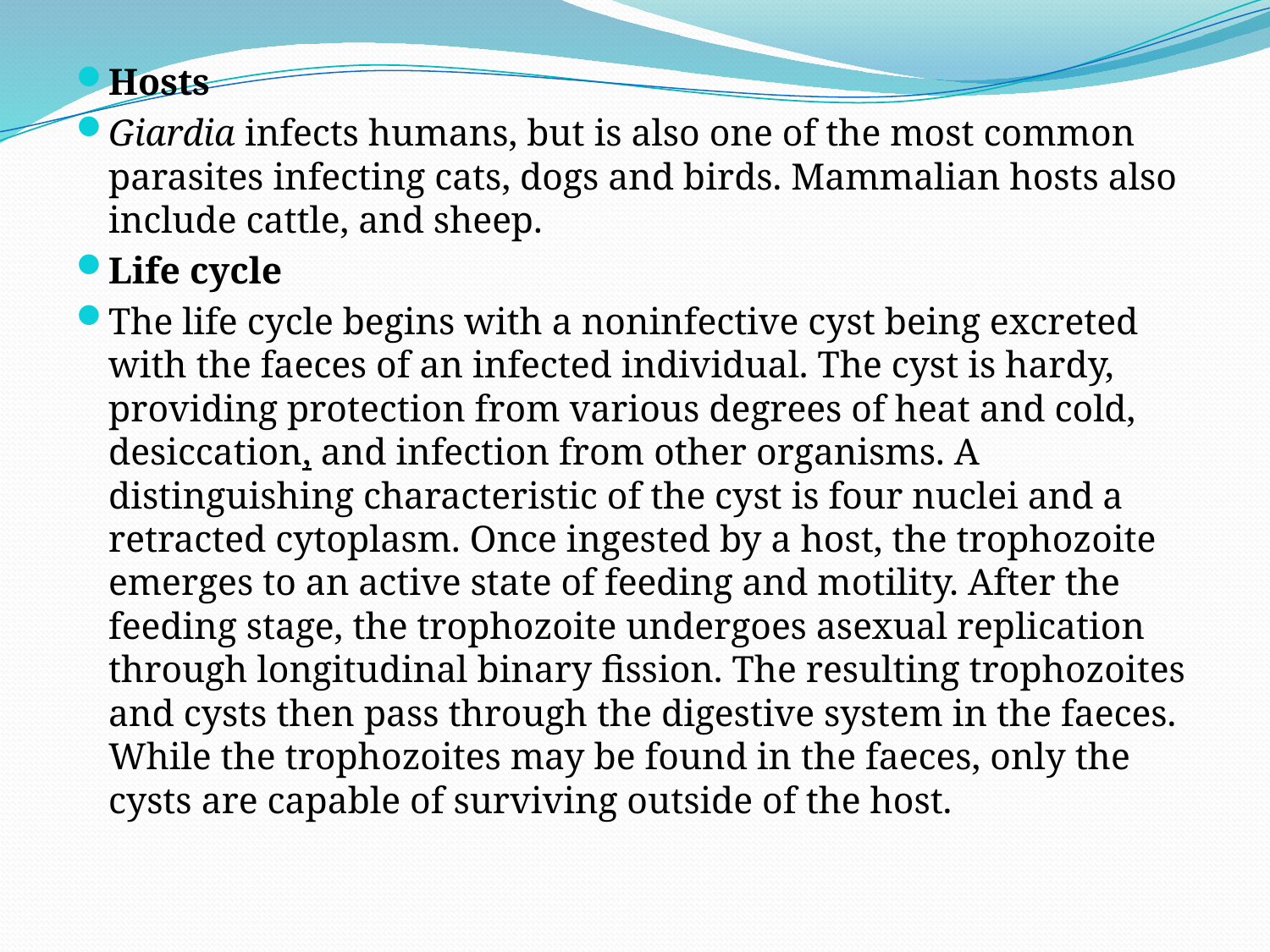

Hosts
Giardia infects humans, but is also one of the most common parasites infecting cats, dogs and birds. Mammalian hosts also include cattle, and sheep.
Life cycle
The life cycle begins with a noninfective cyst being excreted with the faeces of an infected individual. The cyst is hardy, providing protection from various degrees of heat and cold, desiccation, and infection from other organisms. A distinguishing characteristic of the cyst is four nuclei and a retracted cytoplasm. Once ingested by a host, the trophozoite emerges to an active state of feeding and motility. After the feeding stage, the trophozoite undergoes asexual replication through longitudinal binary fission. The resulting trophozoites and cysts then pass through the digestive system in the faeces. While the trophozoites may be found in the faeces, only the cysts are capable of surviving outside of the host.